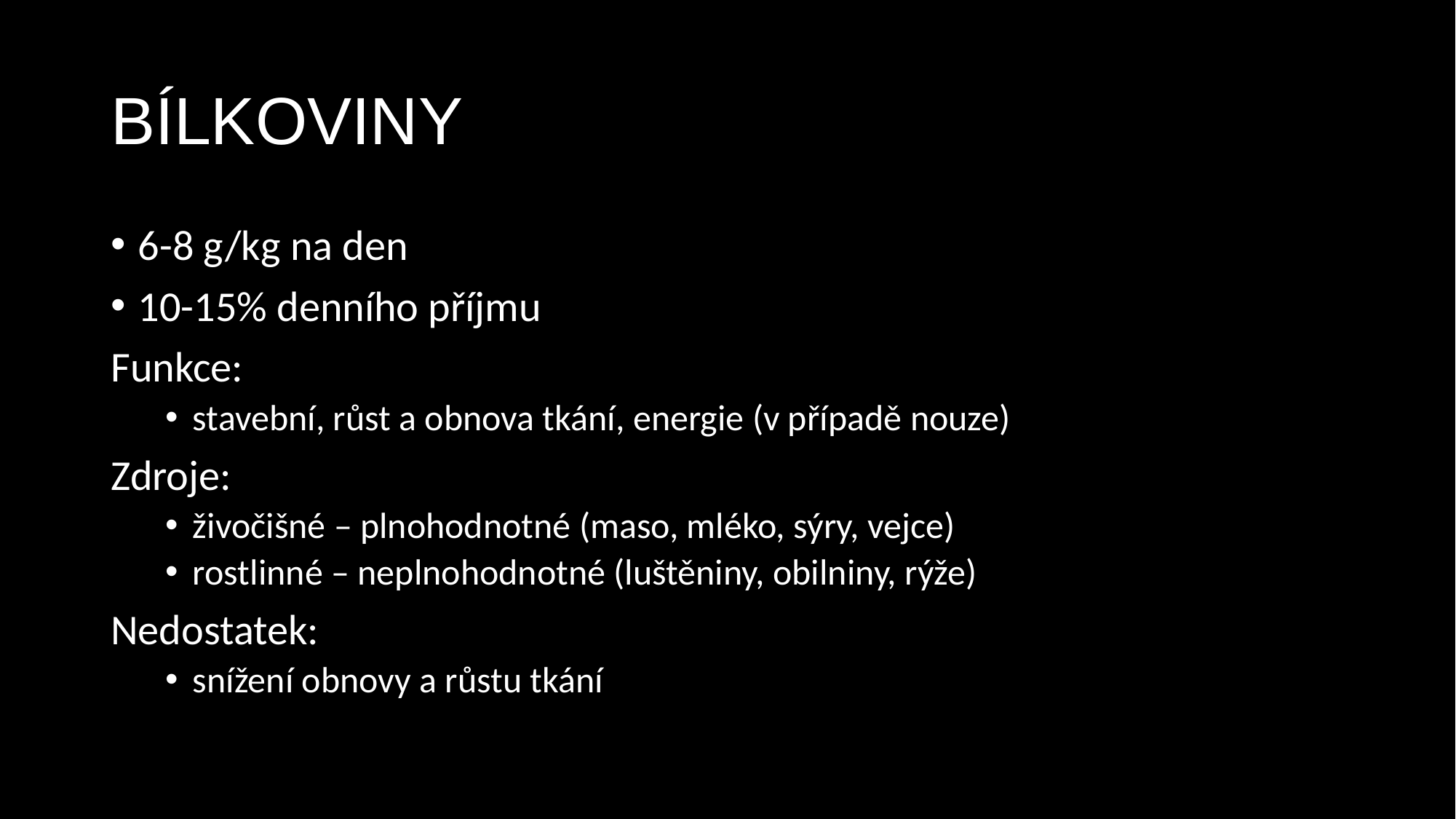

# BÍLKOVINY
6-8 g/kg na den
10-15% denního příjmu
Funkce:
stavební, růst a obnova tkání, energie (v případě nouze)
Zdroje:
živočišné – plnohodnotné (maso, mléko, sýry, vejce)
rostlinné – neplnohodnotné (luštěniny, obilniny, rýže)
Nedostatek:
snížení obnovy a růstu tkání